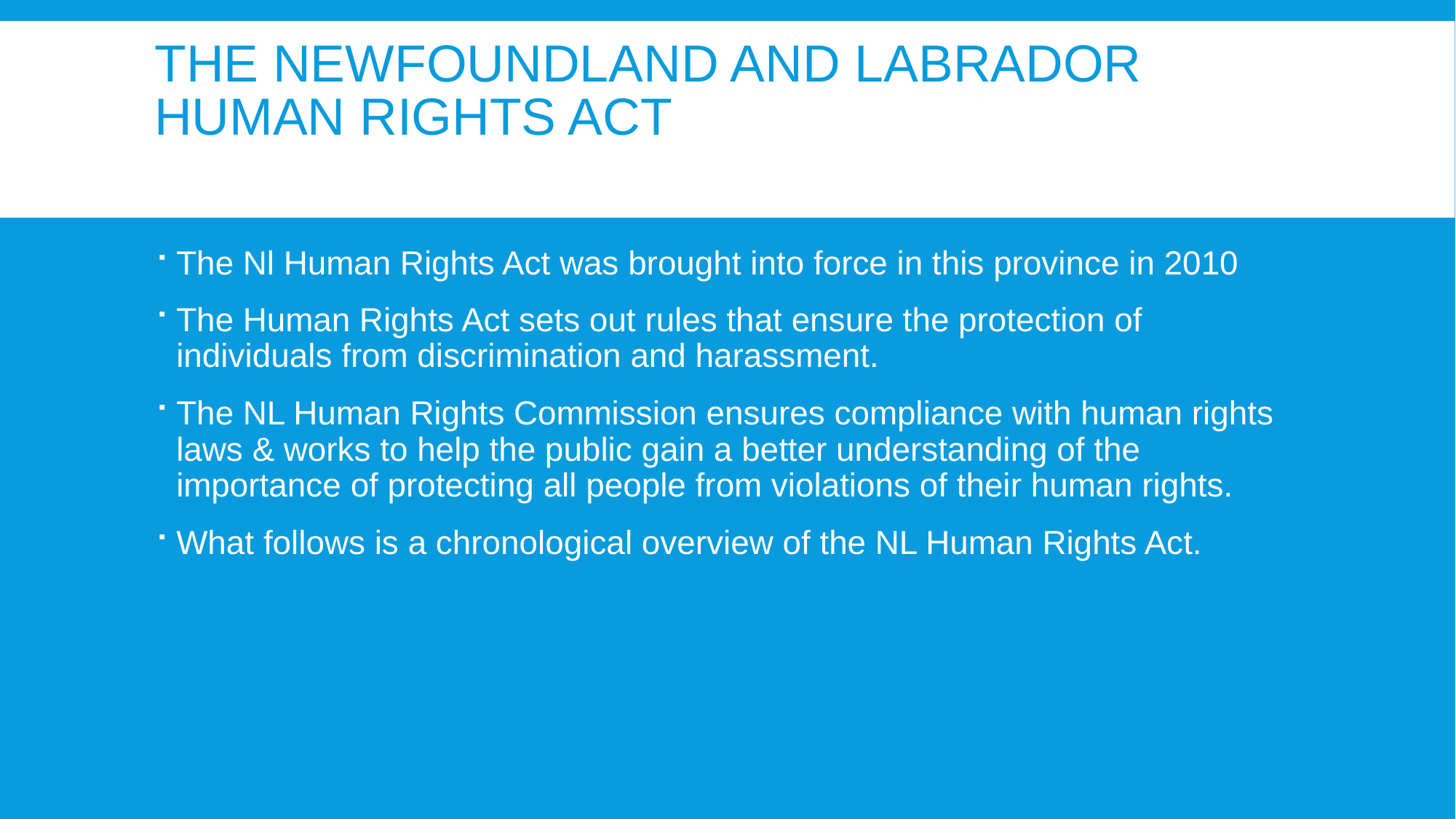

# The Newfoundland and Labrador Human Rights Act
The Nl Human Rights Act was brought into force in this province in 2010
The Human Rights Act sets out rules that ensure the protection of individuals from discrimination and harassment.
The NL Human Rights Commission ensures compliance with human rights laws & works to help the public gain a better understanding of the importance of protecting all people from violations of their human rights.
What follows is a chronological overview of the NL Human Rights Act.